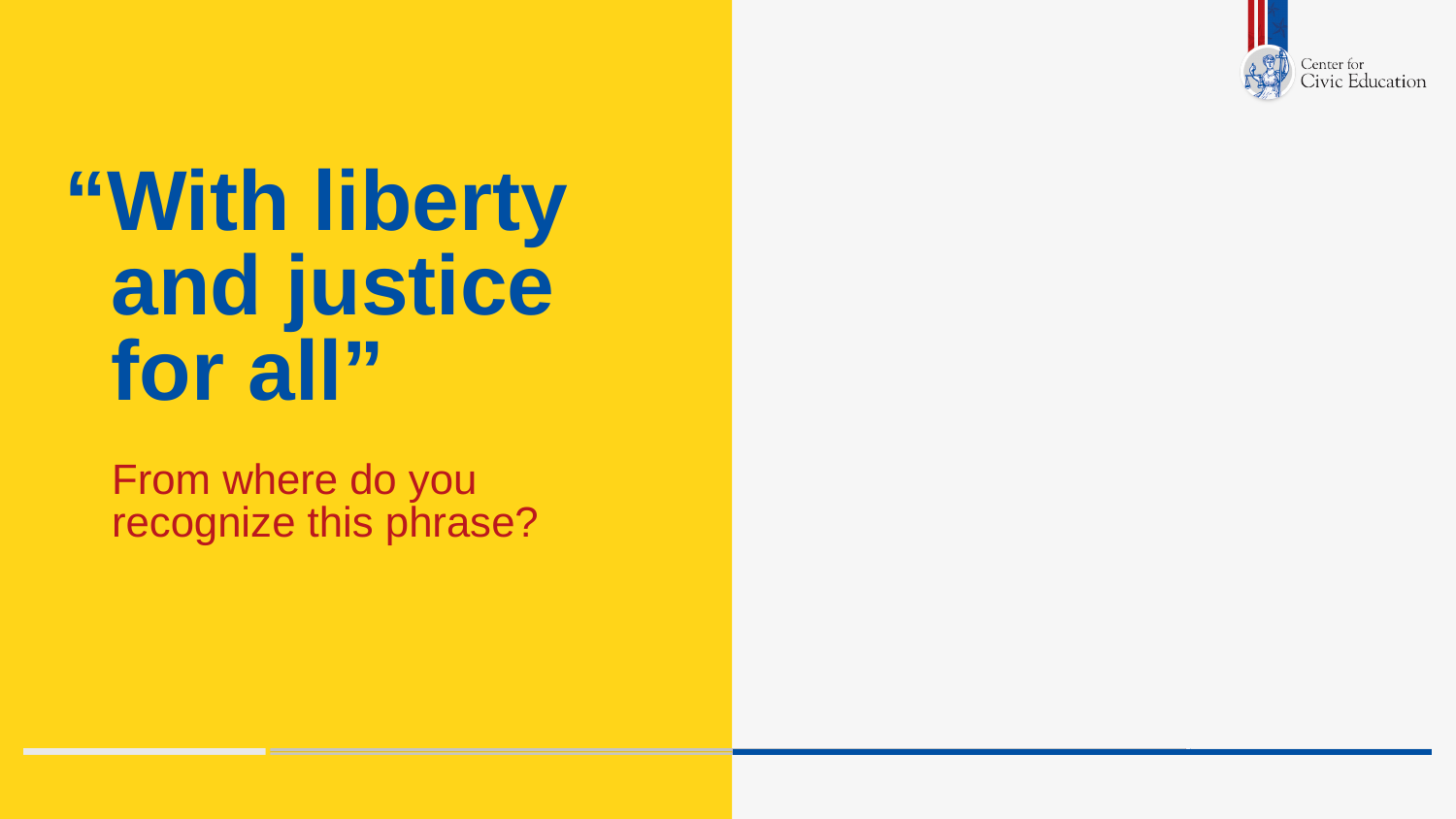

# “With liberty
  and justice
  for all”
    From where do you
    recognize this phrase?